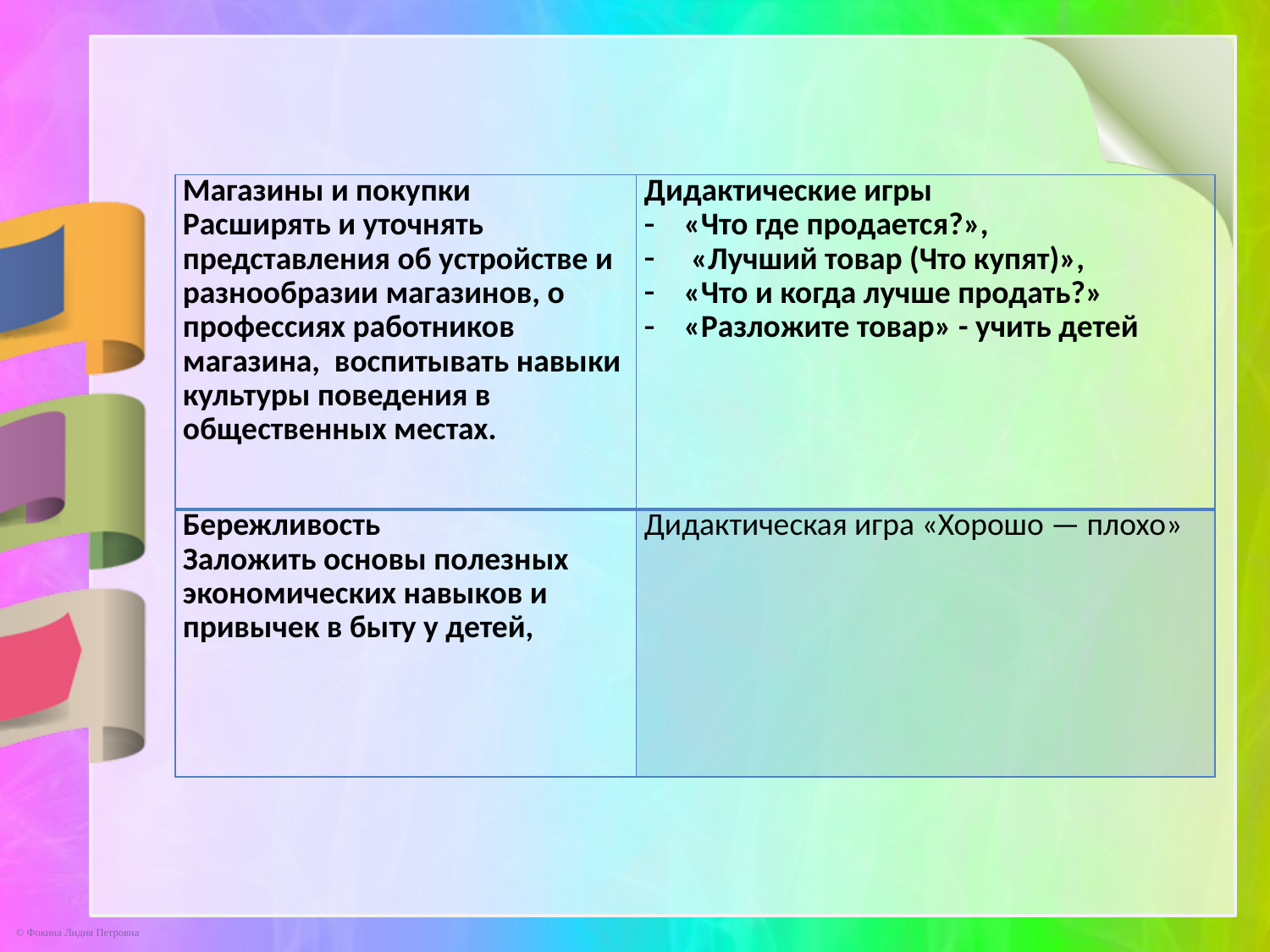

| Магазины и покупки Расширять и уточнять представления об устройстве и разнообразии магазинов, о профессиях работников магазина, воспитывать навыки культуры поведения в общественных местах. | Дидактические игры «Что где продается?», «Лучший товар (Что купят)», «Что и когда лучше продать?» «Разложите товар» - учить детей |
| --- | --- |
| Бережливость Заложить основы полезных экономических навыков и привычек в быту у детей, | Дидактическая игра «Хорошо — плохо» |